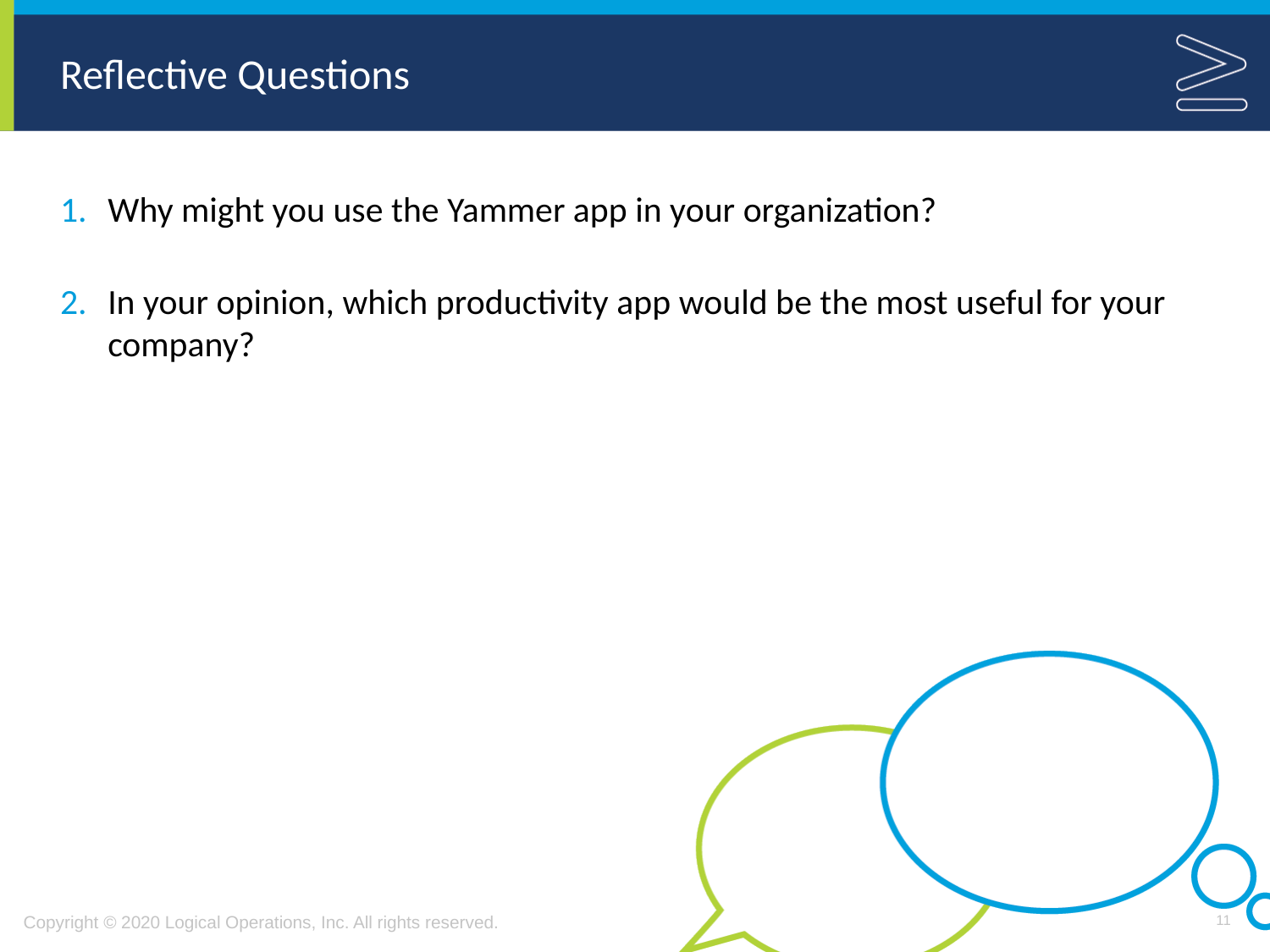

# Reflective Questions
Why might you use the Yammer app in your organization?
In your opinion, which productivity app would be the most useful for your company?
11